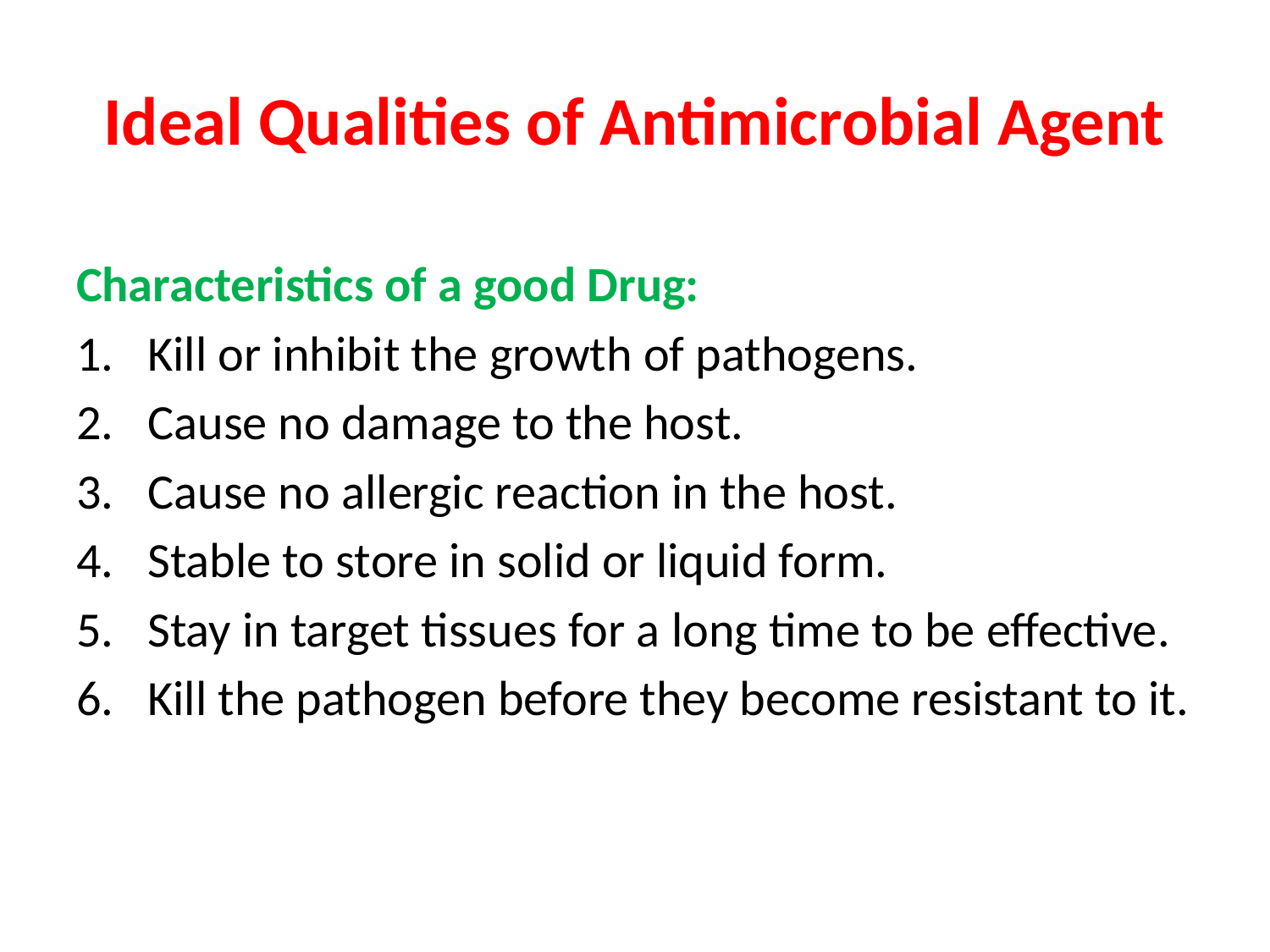

# Ideal Qualities of Antimicrobial Agent
Characteristics of a good Drug:
Kill or inhibit the growth of pathogens.
Cause no damage to the host.
Cause no allergic reaction in the host.
Stable to store in solid or liquid form.
Stay in target tissues for a long time to be effective.
Kill the pathogen before they become resistant to it.